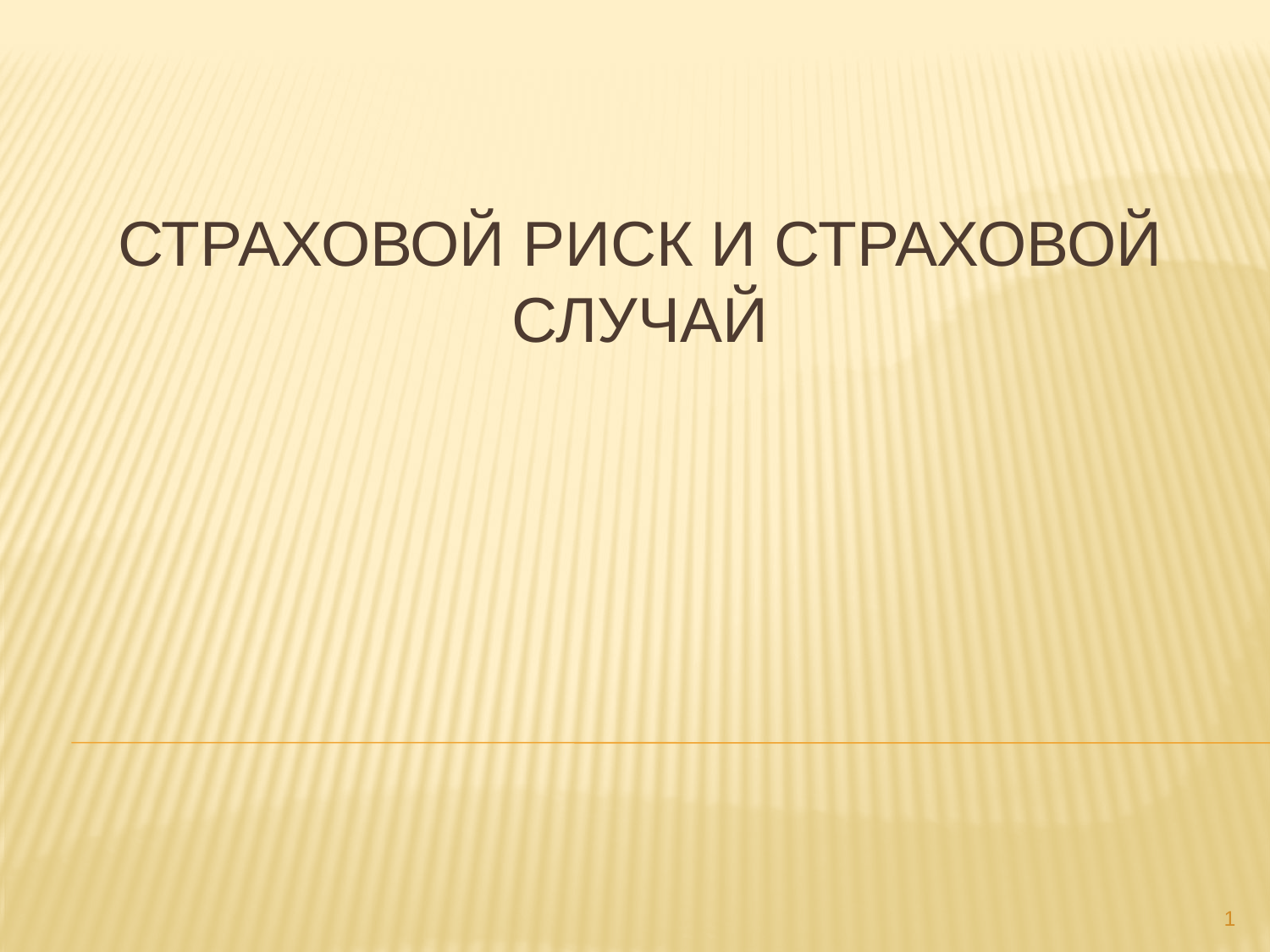

# Страховой риск и страховой случай

1